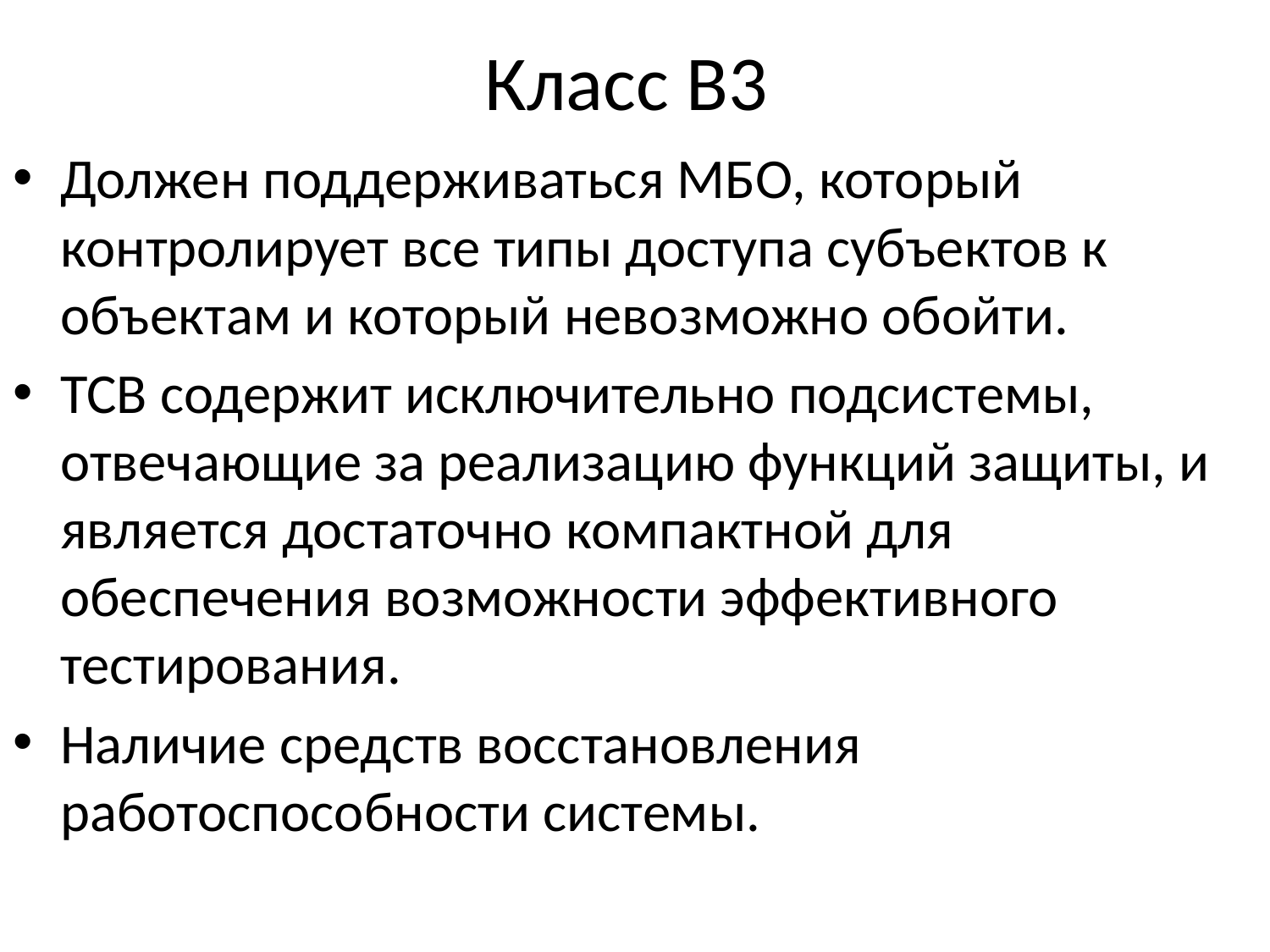

# Класс B3
Должен поддерживаться МБО, который контролирует все типы доступа субъектов к объектам и который невозможно обойти.
TCB содержит исключительно подсистемы, отвечающие за реализацию функций защиты, и является достаточно компактной для обеспечения возможности эффективного тестирования.
Наличие средств восстановления работоспособности системы.